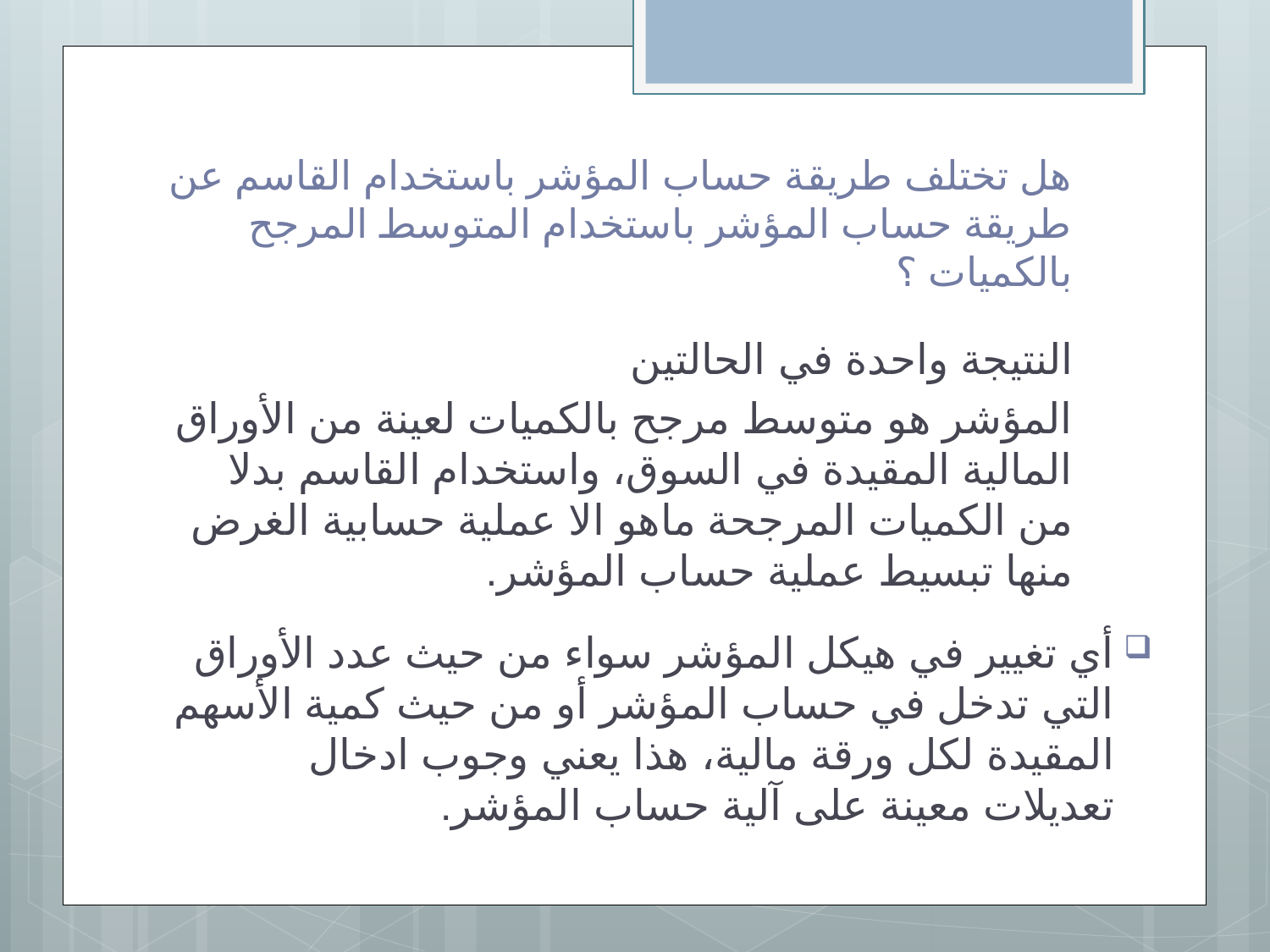

# هل تختلف طريقة حساب المؤشر باستخدام القاسم عن طريقة حساب المؤشر باستخدام المتوسط المرجح بالكميات ؟
النتيجة واحدة في الحالتين
المؤشر هو متوسط مرجح بالكميات لعينة من الأوراق المالية المقيدة في السوق، واستخدام القاسم بدلا من الكميات المرجحة ماهو الا عملية حسابية الغرض منها تبسيط عملية حساب المؤشر.

أي تغيير في هيكل المؤشر سواء من حيث عدد الأوراق التي تدخل في حساب المؤشر أو من حيث كمية الأسهم المقيدة لكل ورقة مالية، هذا يعني وجوب ادخال تعديلات معينة على آلية حساب المؤشر.